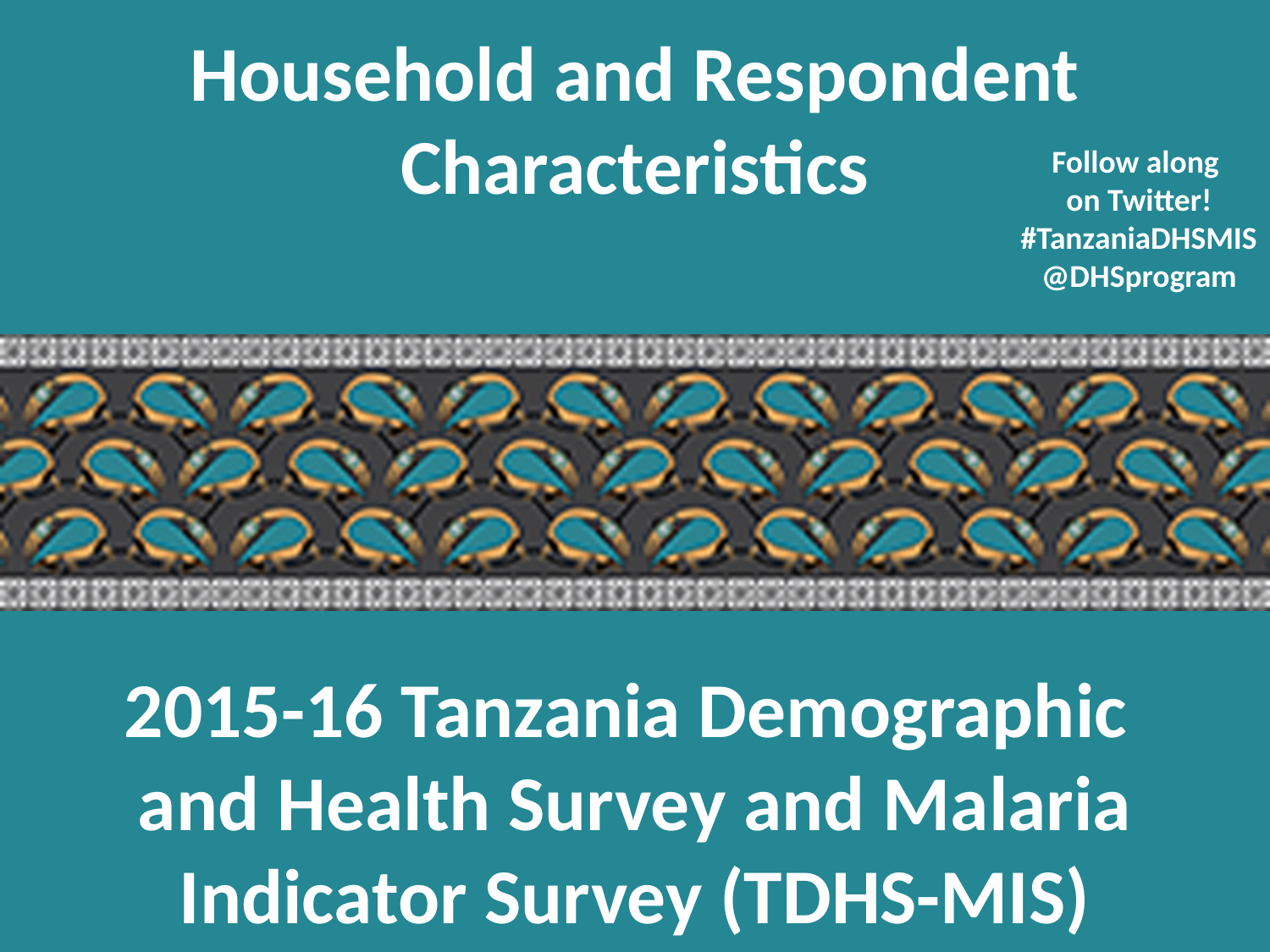

Household and Respondent Characteristics
Follow along
on Twitter!
#TanzaniaDHSMIS
@DHSprogram